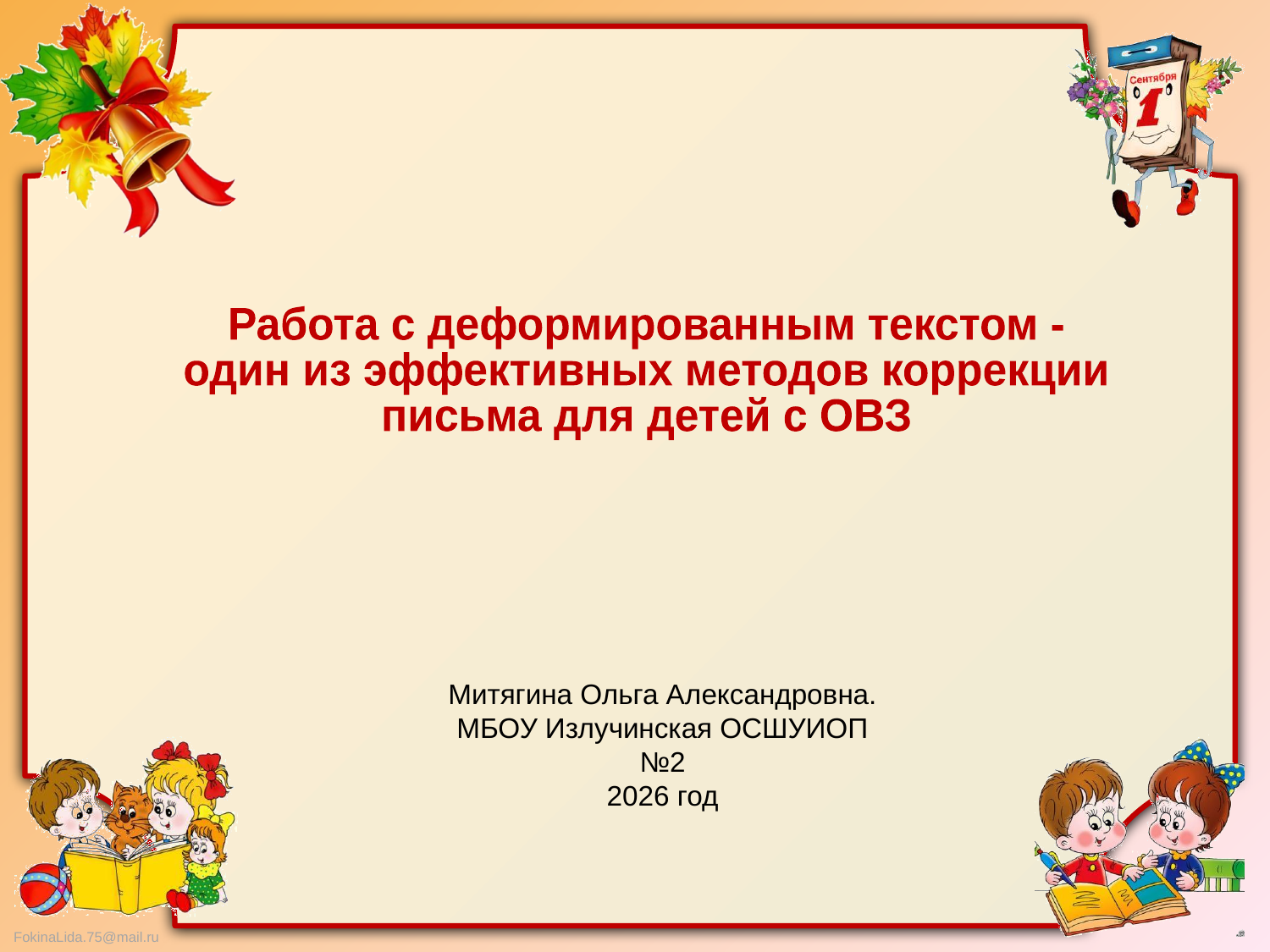

Работа с деформированным текстом -
один из эффективных методов коррекции
письма для детей с ОВЗ
Митягина Ольга Александровна. МБОУ Излучинская ОСШУИОП №2
2026 год